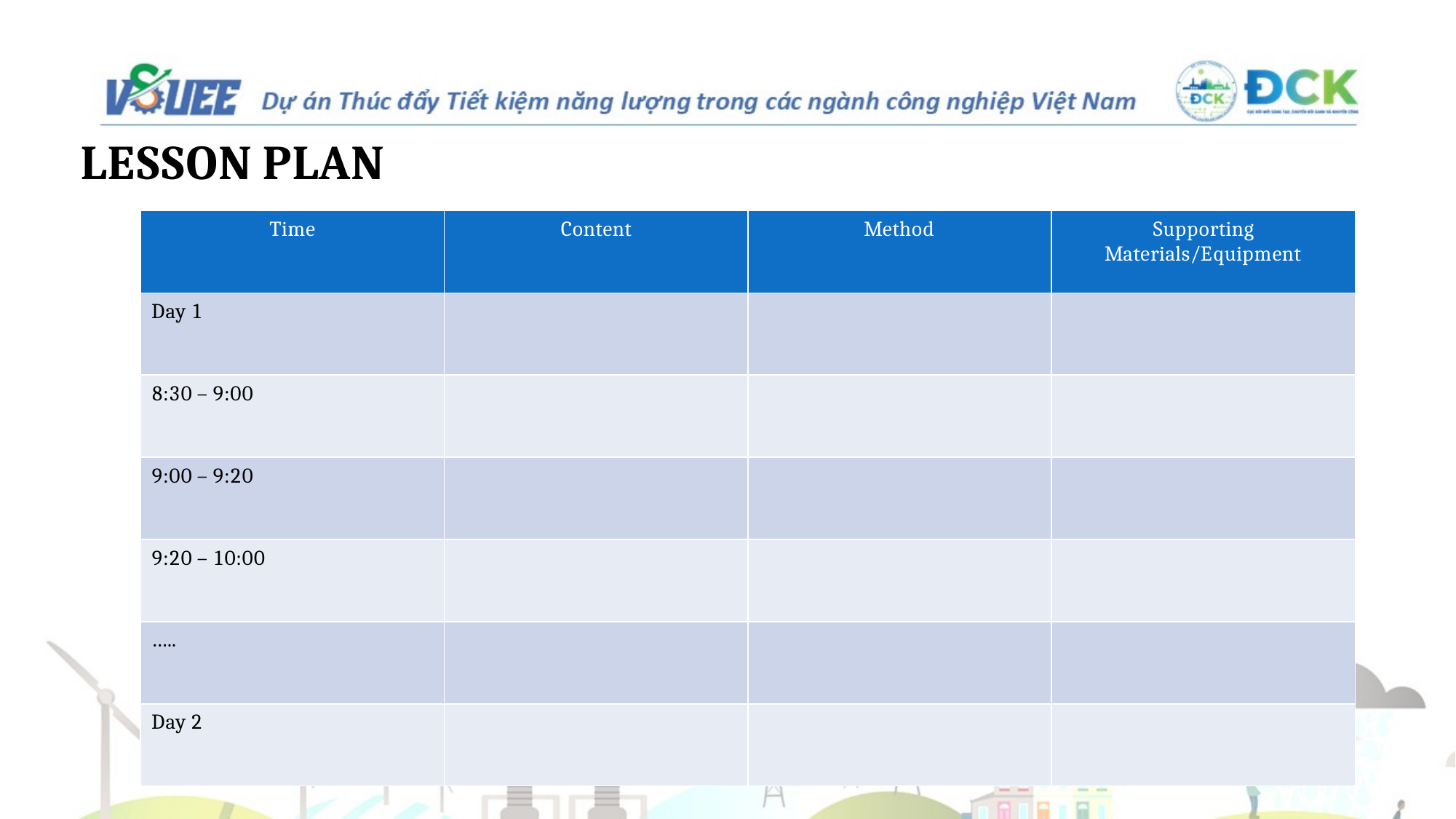

# LESSON PLAN
| Time | Content | Method | Supporting Materials/Equipment |
| --- | --- | --- | --- |
| Day 1 |  |  |  |
| 8:30 – 9:00 |  |  |  |
| 9:00 – 9:20 |  |  |  |
| 9:20 – 10:00 |  |  |  |
| ….. |  |  |  |
| Day 2 |  |  |  |